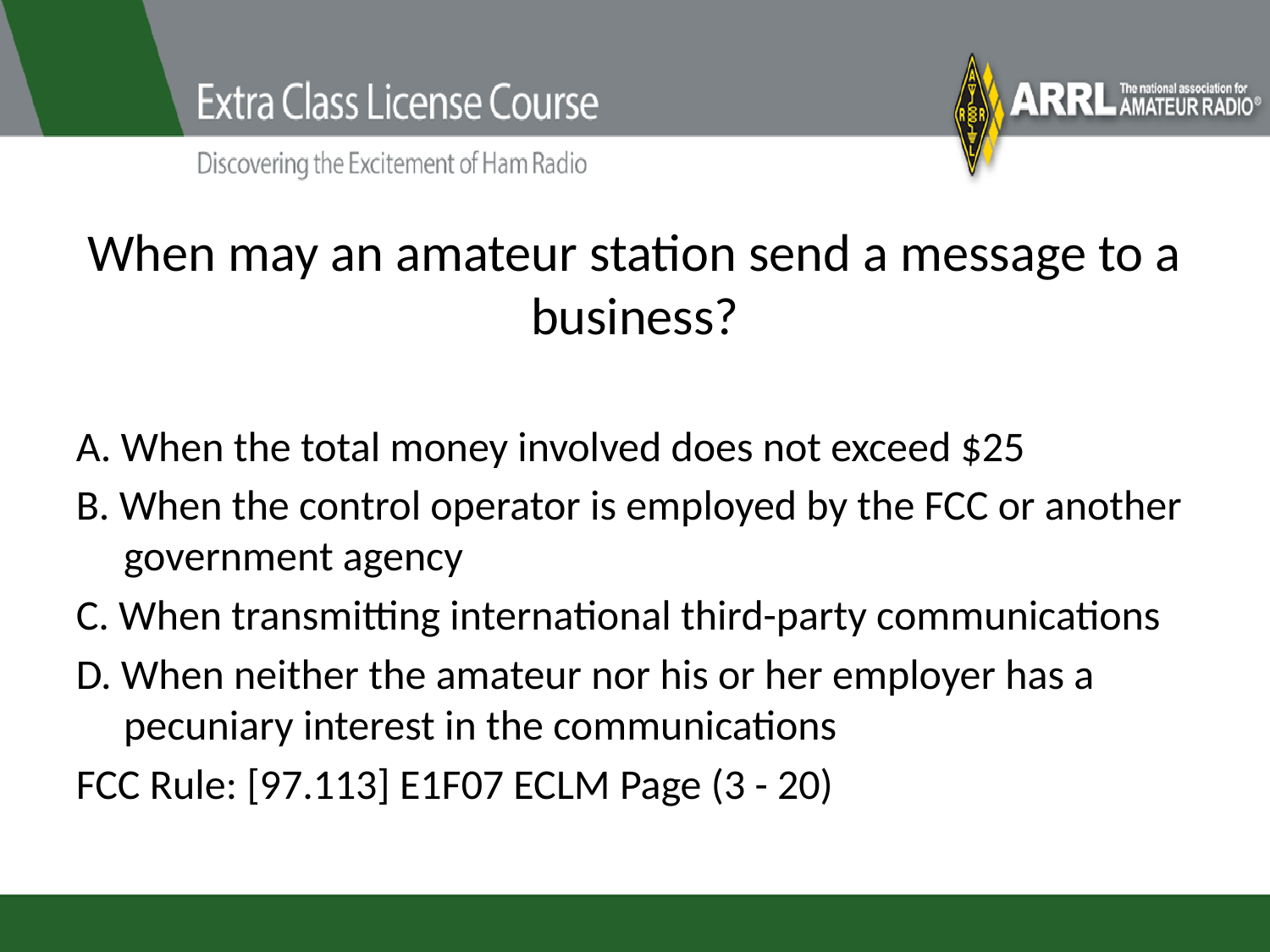

# When may an amateur station send a message to a business?
A. When the total money involved does not exceed $25
B. When the control operator is employed by the FCC or another government agency
C. When transmitting international third-party communications
D. When neither the amateur nor his or her employer has a pecuniary interest in the communications
FCC Rule: [97.113] E1F07 ECLM Page (3 - 20)